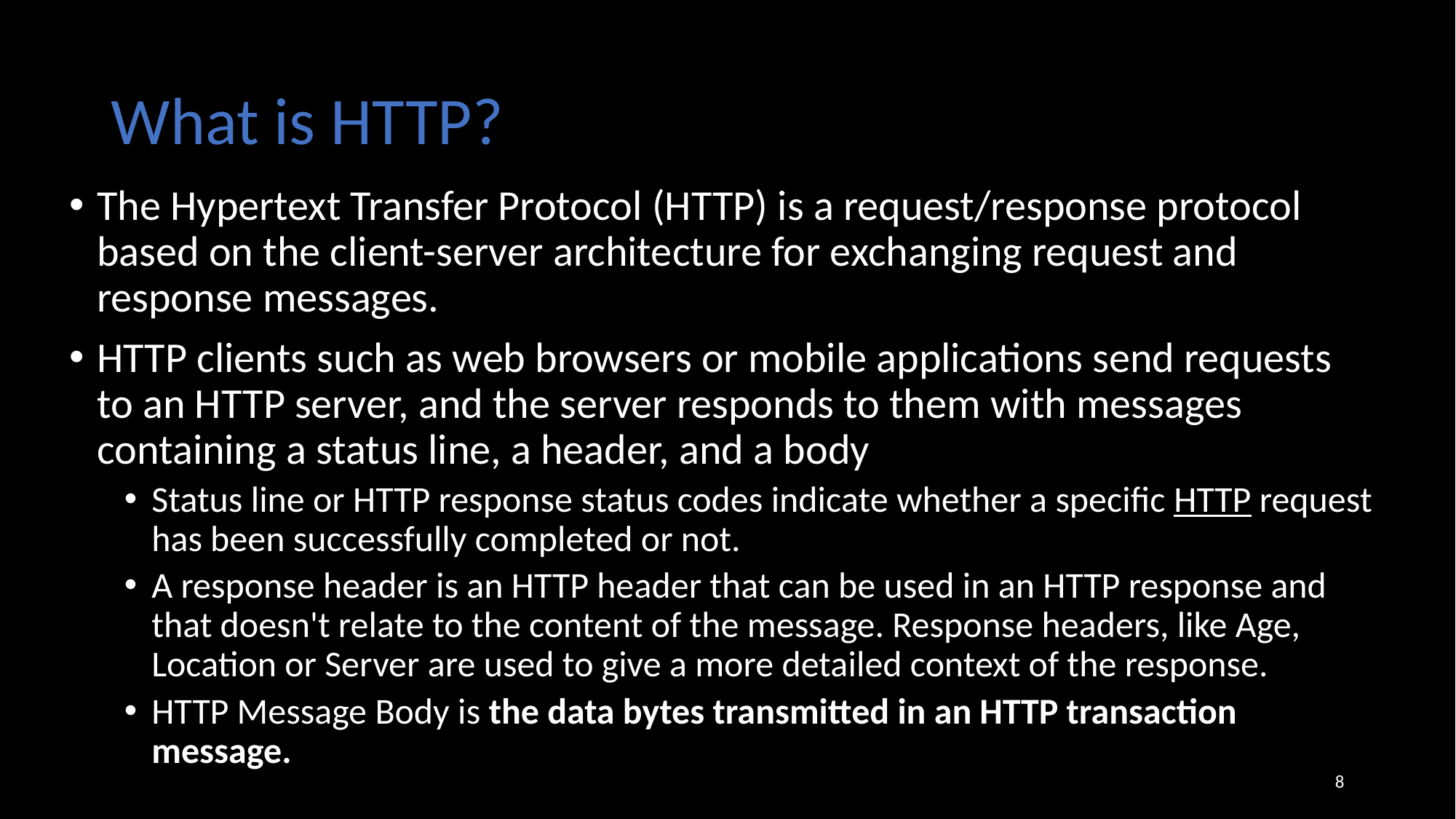

# What is HTTP?
The Hypertext Transfer Protocol (HTTP) is a request/response protocol based on the client-server architecture for exchanging request and response messages.
HTTP clients such as web browsers or mobile applications send requests to an HTTP server, and the server responds to them with messages containing a status line, a header, and a body
Status line or HTTP response status codes indicate whether a specific HTTP request has been successfully completed or not.
A response header is an HTTP header that can be used in an HTTP response and that doesn't relate to the content of the message. Response headers, like Age, Location or Server are used to give a more detailed context of the response.
HTTP Message Body is the data bytes transmitted in an HTTP transaction message.

8